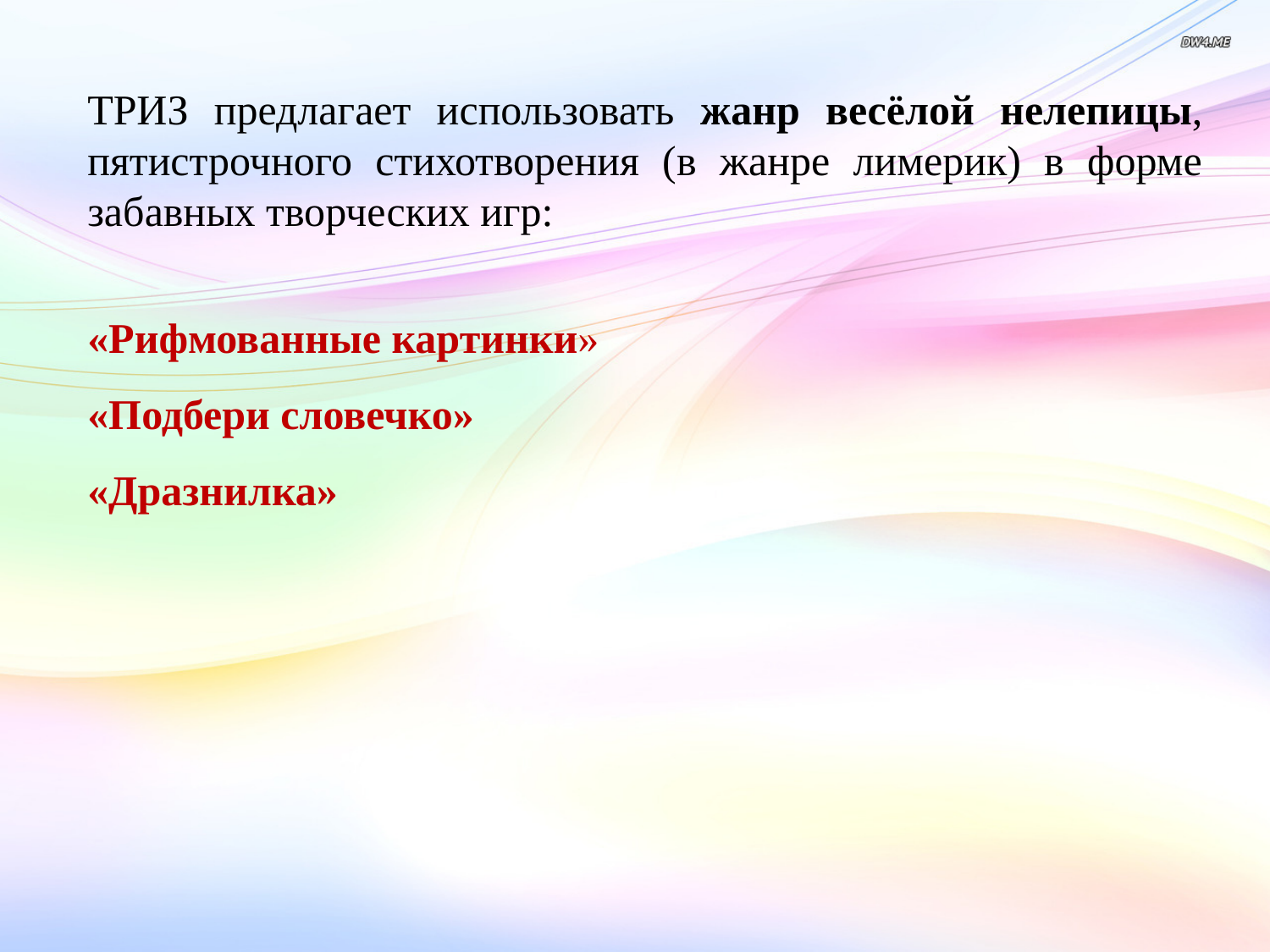

ТРИЗ предлагает использовать жанр весёлой нелепицы, пятистрочного стихотворения (в жанре лимерик) в форме забавных творческих игр:

«Рифмованные картинки»
«Подбери словечко»
«Дразнилка»